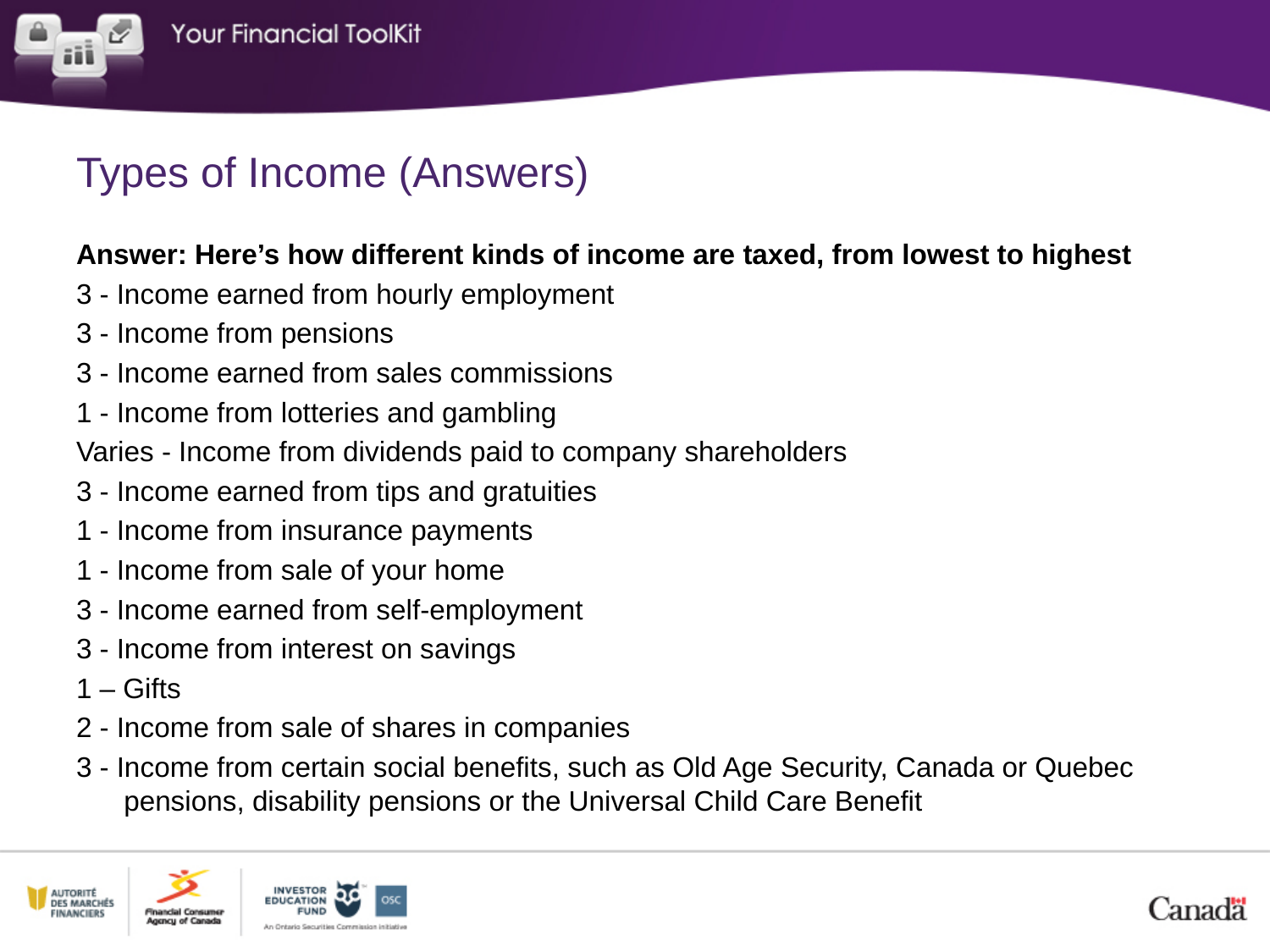

# Types of Income (Answers)
Answer: Here’s how different kinds of income are taxed, from lowest to highest
3 - Income earned from hourly employment
3 - Income from pensions
3 - Income earned from sales commissions
1 - Income from lotteries and gambling
Varies - Income from dividends paid to company shareholders
3 - Income earned from tips and gratuities
1 - Income from insurance payments
1 - Income from sale of your home
3 - Income earned from self-employment
3 - Income from interest on savings
1 – Gifts
2 - Income from sale of shares in companies
3 - Income from certain social benefits, such as Old Age Security, Canada or Quebec pensions, disability pensions or the Universal Child Care Benefit